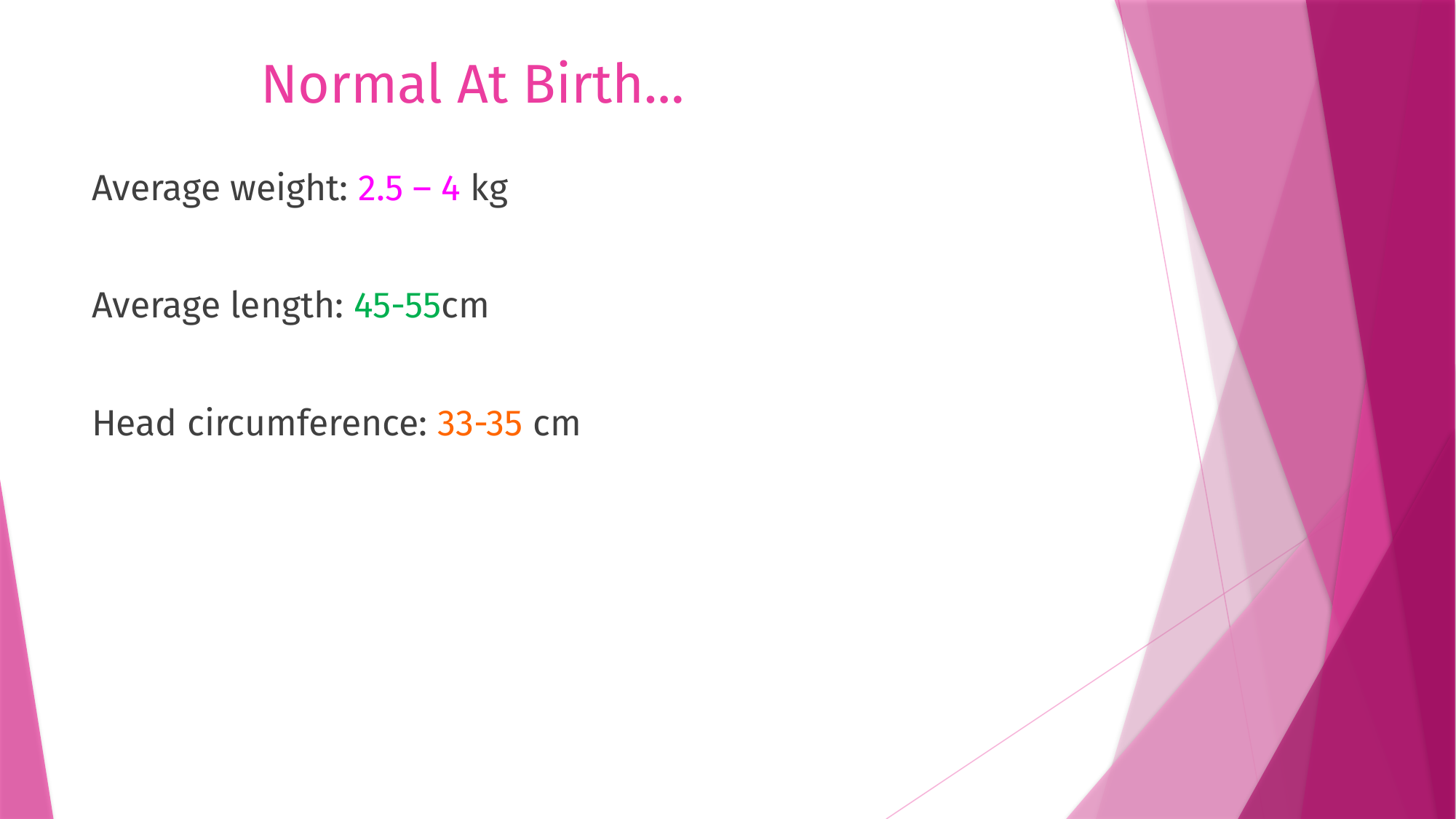

# Normal At Birth…
Average weight: 2.5 – 4 kg

Average length: 45-55cm

Head circumference: 33-35 cm